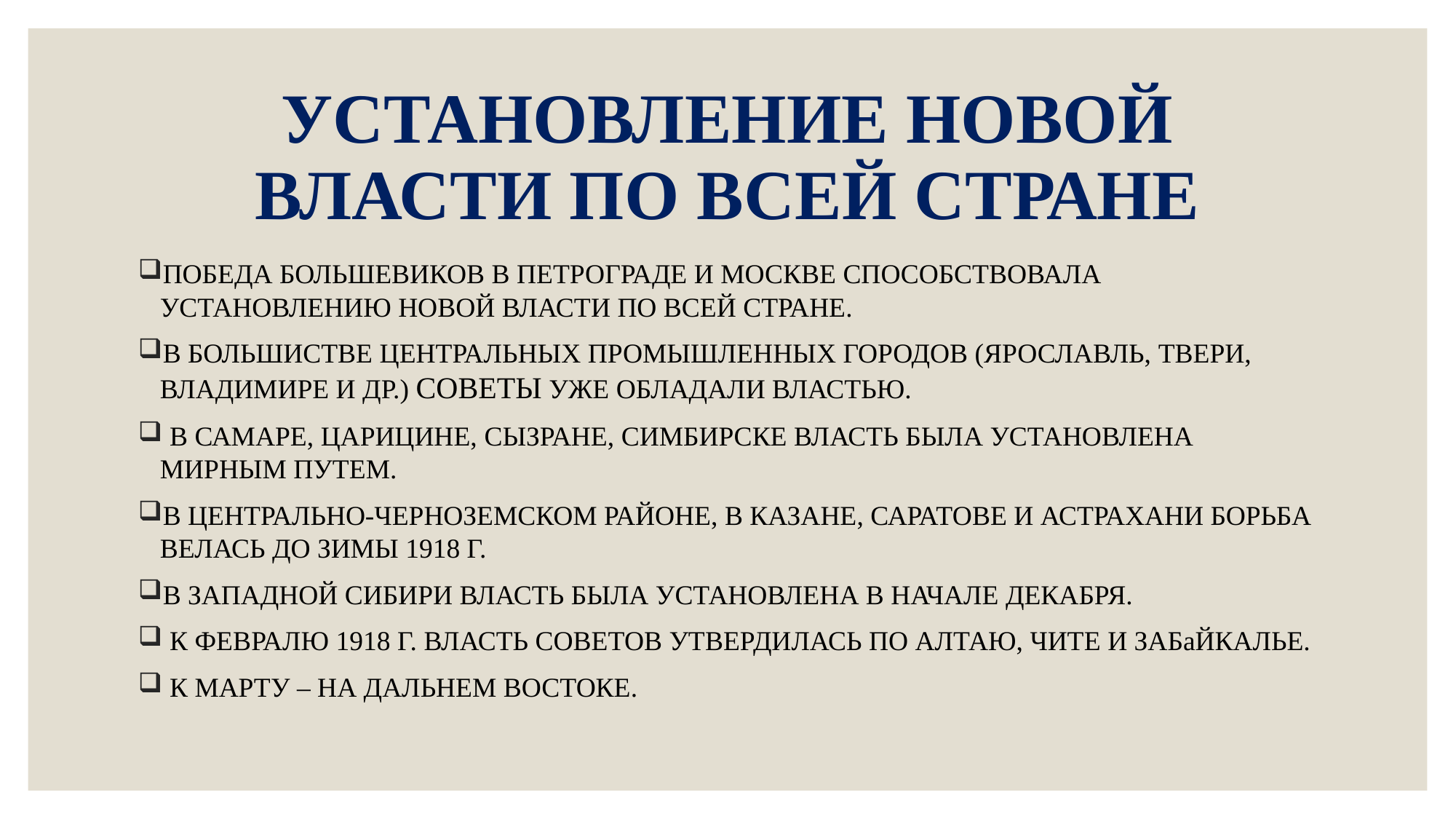

# УСТАНОВЛЕНИЕ НОВОЙ ВЛАСТИ ПО ВСЕЙ СТРАНЕ
ПОБЕДА БОЛЬШЕВИКОВ В ПЕТРОГРАДЕ И МОСКВЕ СПОСОБСТВОВАЛА УСТАНОВЛЕНИЮ НОВОЙ ВЛАСТИ ПО ВСЕЙ СТРАНЕ.
В БОЛЬШИСТВЕ ЦЕНТРАЛЬНЫХ ПРОМЫШЛЕННЫХ ГОРОДОВ (ЯРОСЛАВЛЬ, ТВЕРИ, ВЛАДИМИРЕ И ДР.) СОВЕТЫ УЖЕ ОБЛАДАЛИ ВЛАСТЬЮ.
 В САМАРЕ, ЦАРИЦИНЕ, СЫЗРАНЕ, СИМБИРСКЕ ВЛАСТЬ БЫЛА УСТАНОВЛЕНА МИРНЫМ ПУТЕМ.
В ЦЕНТРАЛЬНО-ЧЕРНОЗЕМСКОМ РАЙОНЕ, В КАЗАНЕ, САРАТОВЕ И АСТРАХАНИ БОРЬБА ВЕЛАСЬ ДО ЗИМЫ 1918 Г.
В ЗАПАДНОЙ СИБИРИ ВЛАСТЬ БЫЛА УСТАНОВЛЕНА В НАЧАЛЕ ДЕКАБРЯ.
 К ФЕВРАЛЮ 1918 Г. ВЛАСТЬ СОВЕТОВ УТВЕРДИЛАСЬ ПО АЛТАЮ, ЧИТЕ И ЗАБаЙКАЛЬЕ.
 К МАРТУ – НА ДАЛЬНЕМ ВОСТОКЕ.